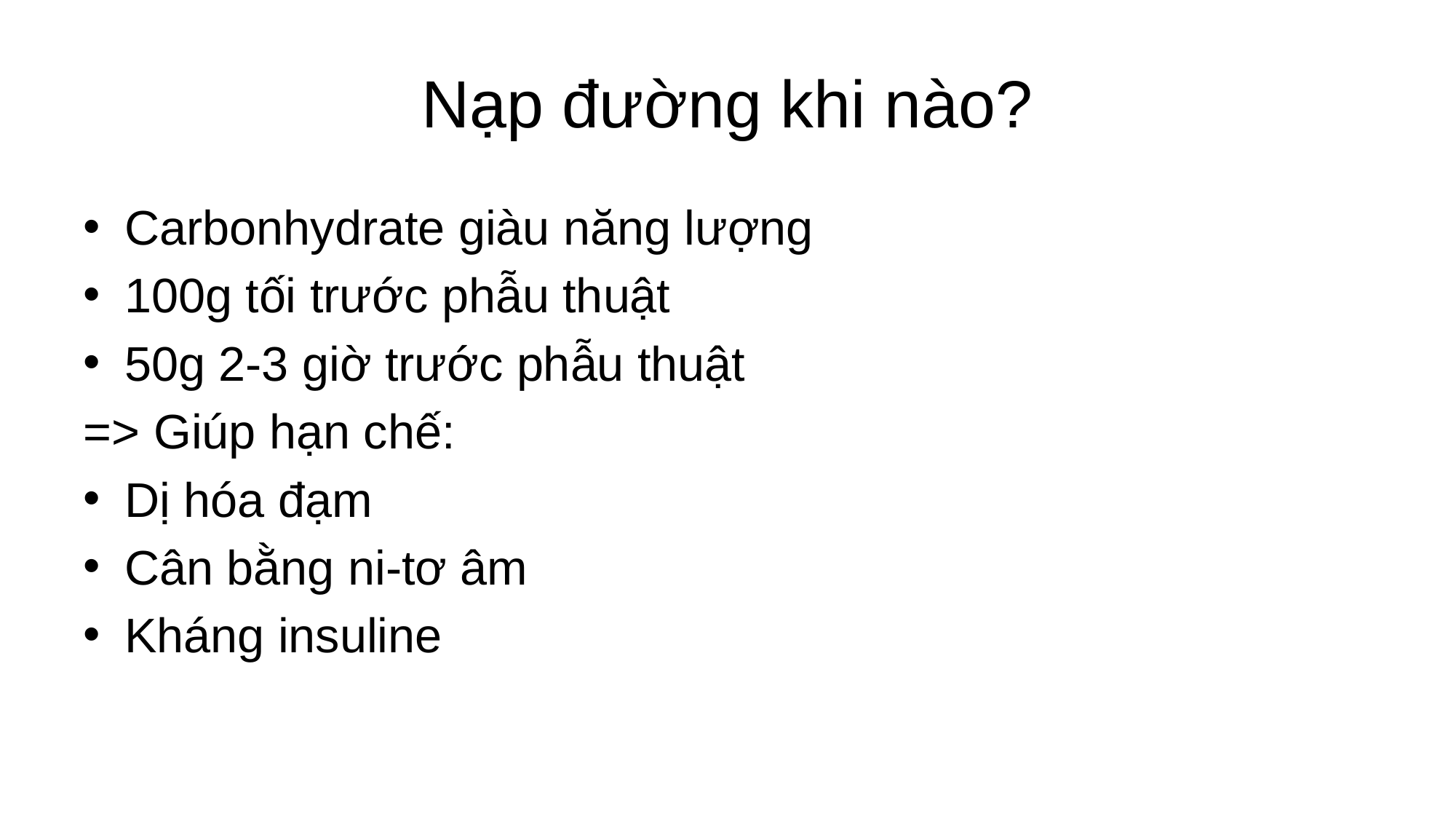

# Nạp đường khi nào?
Carbonhydrate giàu năng lượng
100g tối trước phẫu thuật
50g 2-3 giờ trước phẫu thuật
=> Giúp hạn chế:
Dị hóa đạm
Cân bằng ni-tơ âm
Kháng insuline